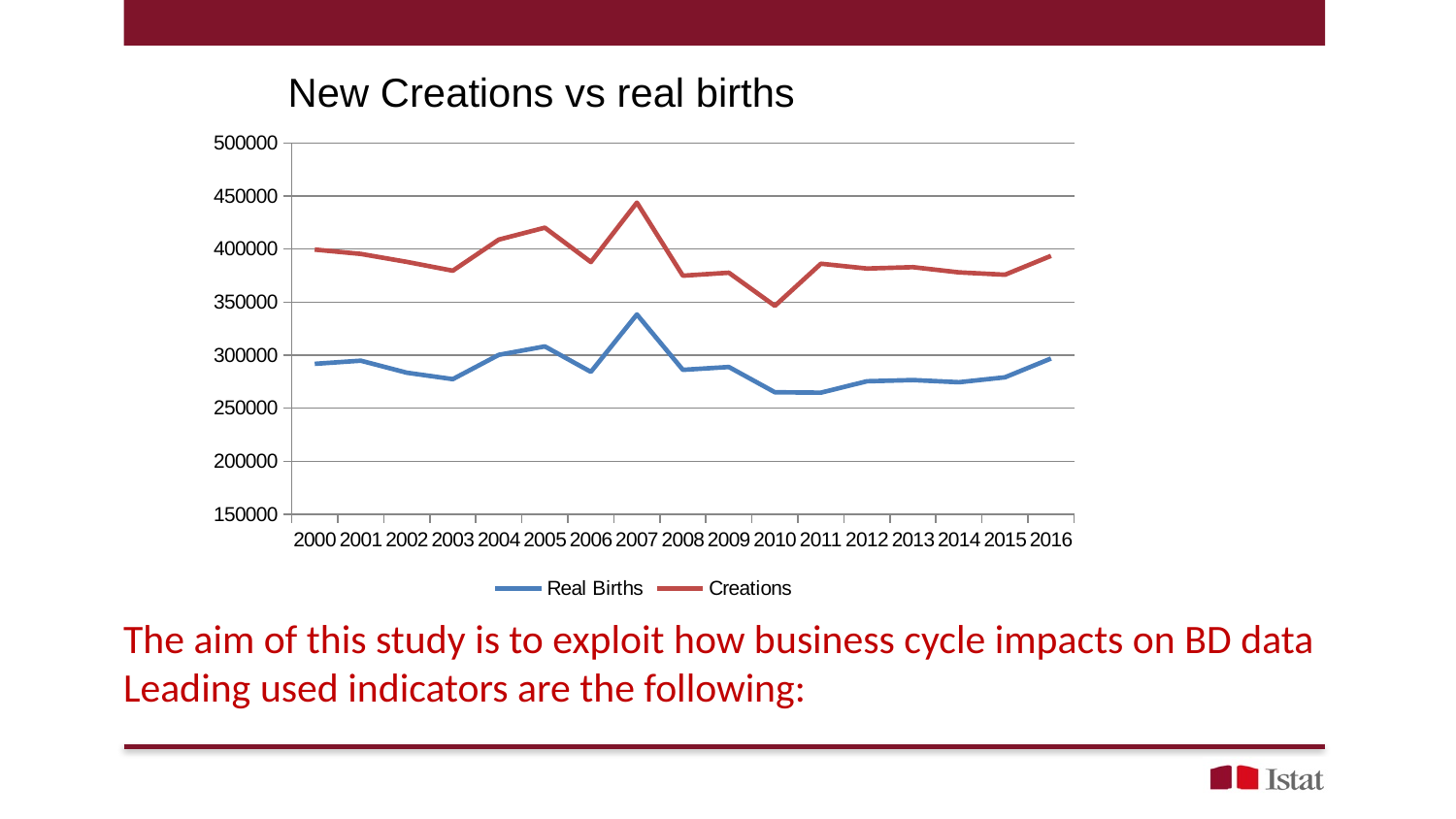

# New Creations vs real births

### Chart

| Category | Real Births | Creations |
|---|---|---|
| 2000 | 291856.0 | 399533.0 |
| 2001 | 294866.0 | 395423.0 |
| 2002 | 283463.0 | 387950.0 |
| 2003 | 277397.0 | 379633.0 |
| 2004 | 300367.0 | 408922.0 |
| 2005 | 308306.0 | 420146.0 |
| 2006 | 284265.0 | 387748.0 |
| 2007 | 338439.0 | 443758.0 |
| 2008 | 286141.0 | 374926.0 |
| 2009 | 288834.0 | 377713.0 |
| 2010 | 265060.0 | 346534.0 |
| 2011 | 264671.0 | 386231.0 |
| 2012 | 275427.0 | 381686.0 |
| 2013 | 276538.0 | 382962.0 |
| 2014 | 274489.0 | 378041.0 |
| 2015 | 279132.0 | 375834.0 |
| 2016 | 296906.0 | 393621.0 |
The aim of this study is to exploit how business cycle impacts on BD data
Leading used indicators are the following: